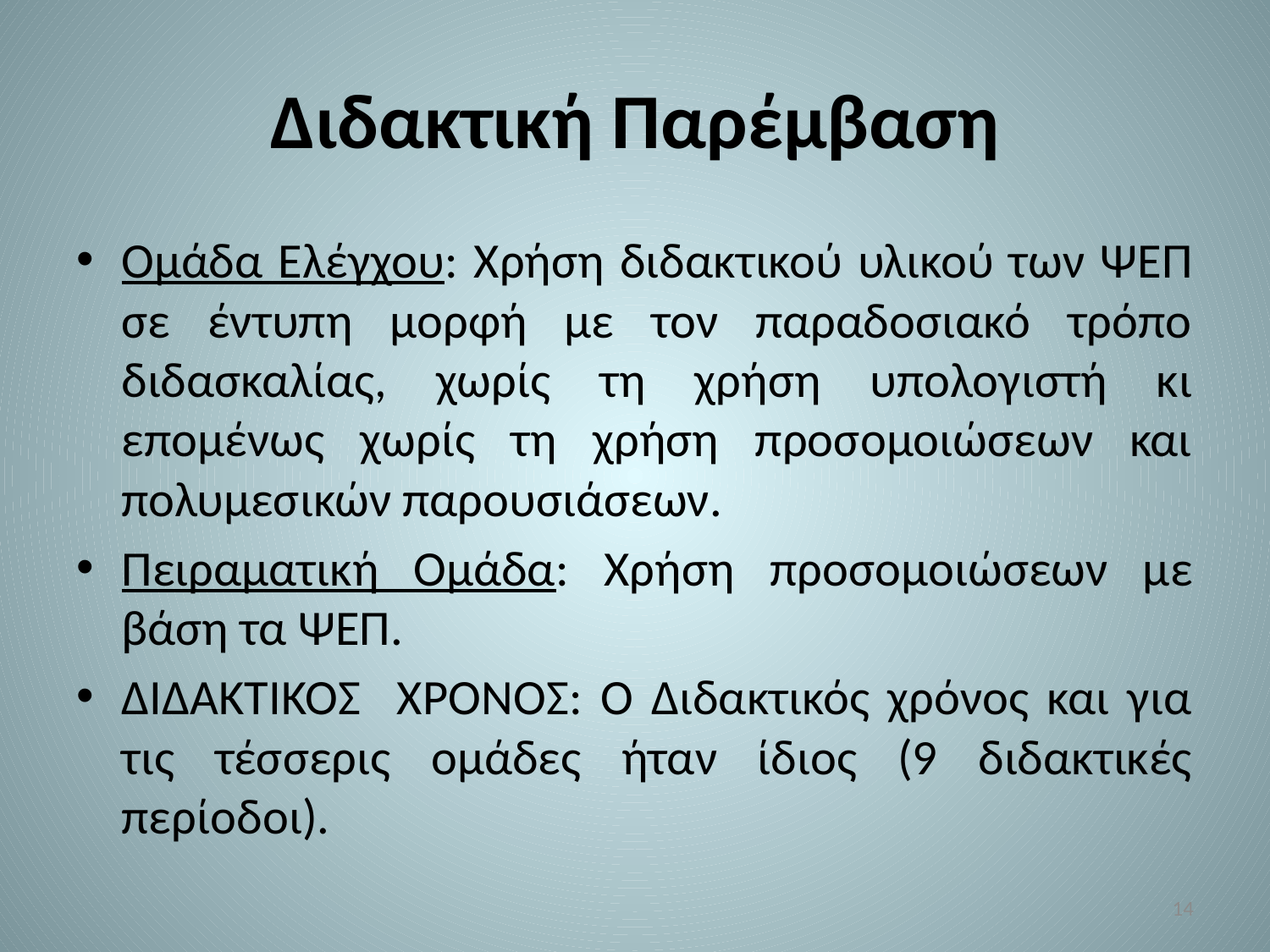

# Διδακτική Παρέμβαση
Ομάδα Ελέγχου: Χρήση διδακτικού υλικού των ΨΕΠ σε έντυπη μορφή με τον παραδοσιακό τρόπο διδασκαλίας, χωρίς τη χρήση υπολογιστή κι επομένως χωρίς τη χρήση προσομοιώσεων και πολυμεσικών παρουσιάσεων.
Πειραματική Ομάδα: Χρήση προσομοιώσεων με βάση τα ΨΕΠ.
ΔΙΔΑΚΤΙΚΟΣ  ΧΡΟΝΟΣ: Ο Διδακτικός χρόνος και για τις τέσσερις ομάδες ήταν ίδιος (9 διδακτικές περίοδοι).
14